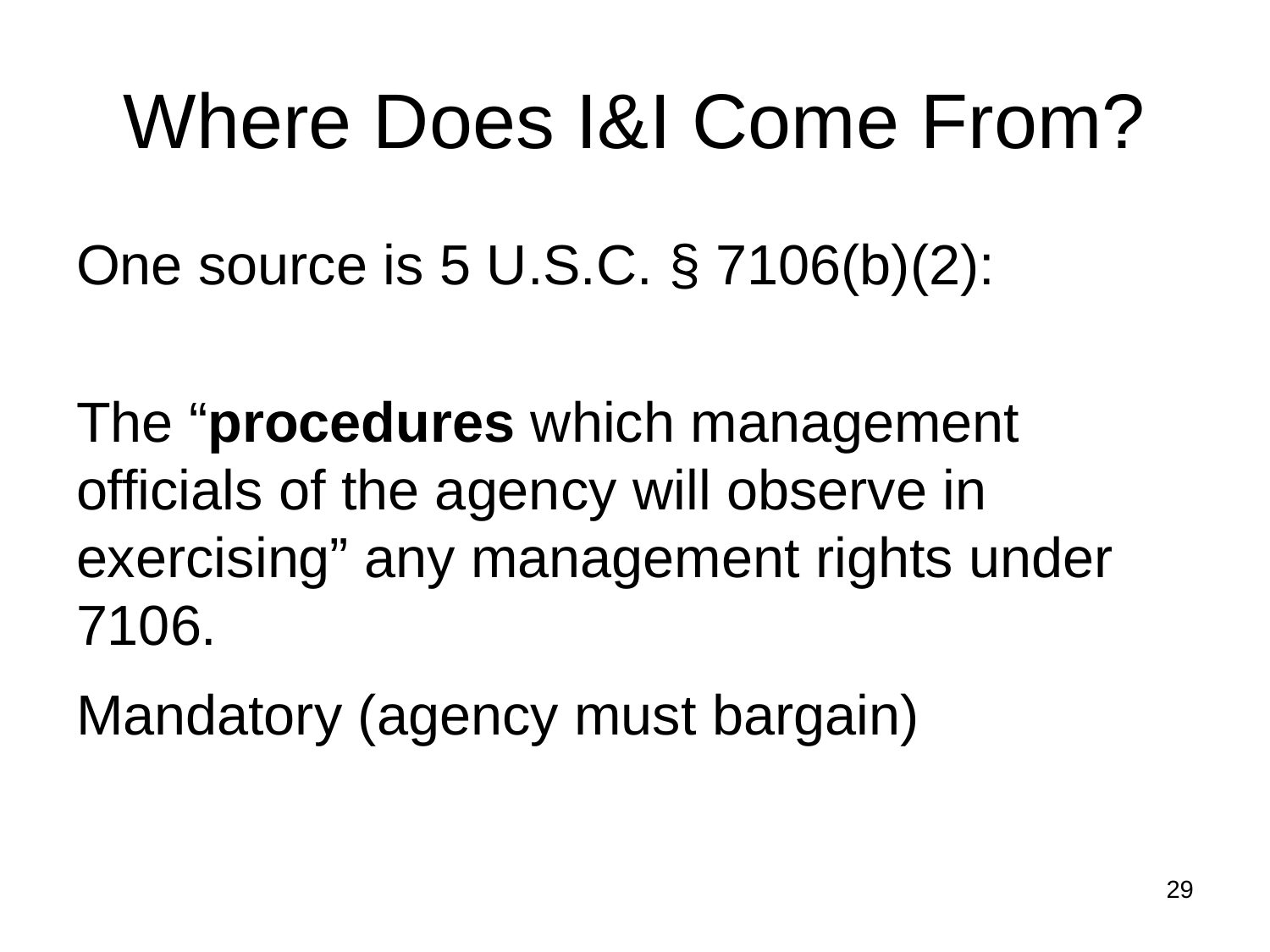

# Where Does I&I Come From?
One source is 5 U.S.C. § 7106(b)(2):

The “procedures which management officials of the agency will observe in exercising” any management rights under 7106.
Mandatory (agency must bargain)

29